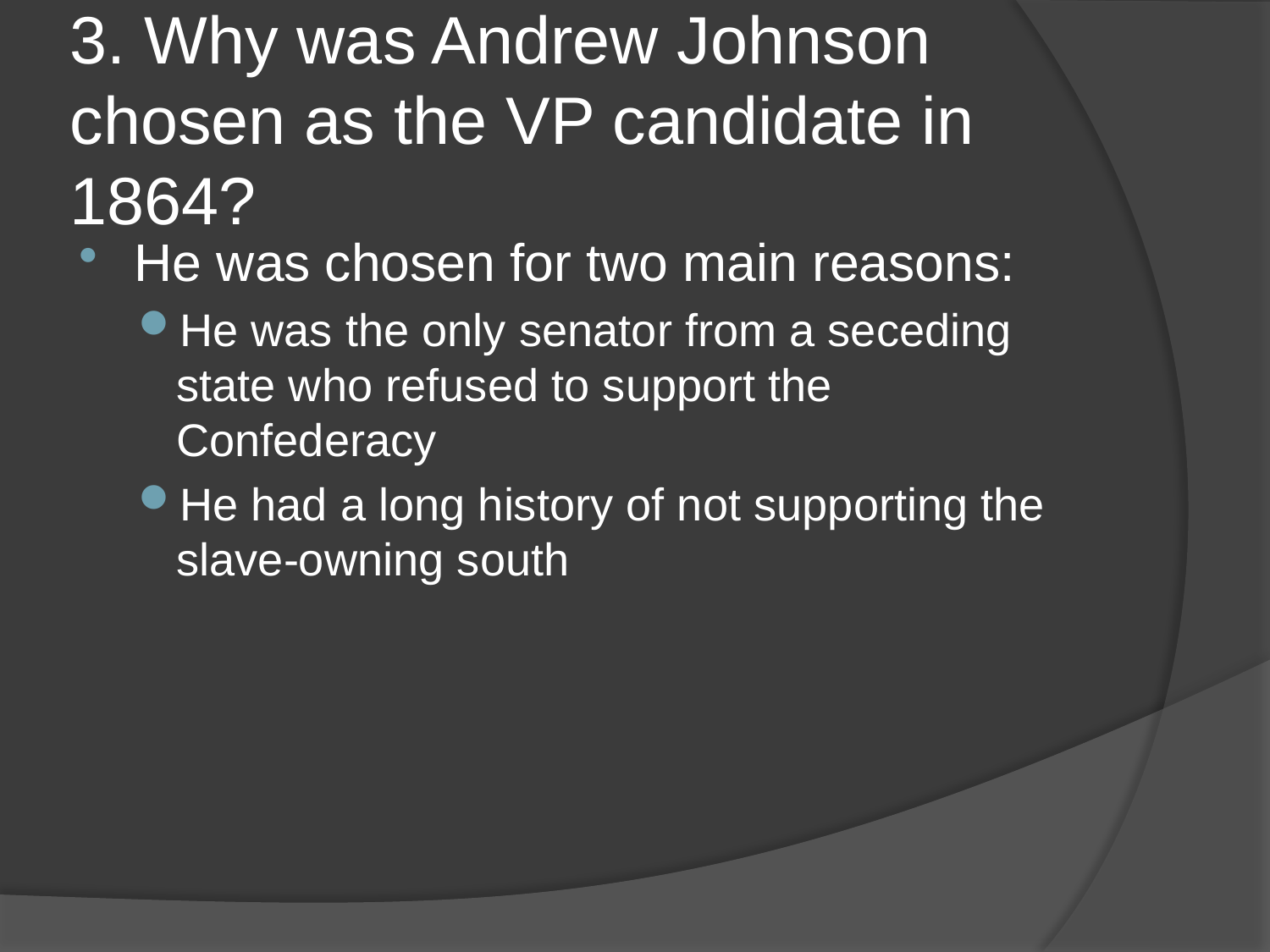

# 3. Why was Andrew Johnson chosen as the VP candidate in 1864?
He was chosen for two main reasons:
He was the only senator from a seceding state who refused to support the Confederacy
He had a long history of not supporting the slave-owning south